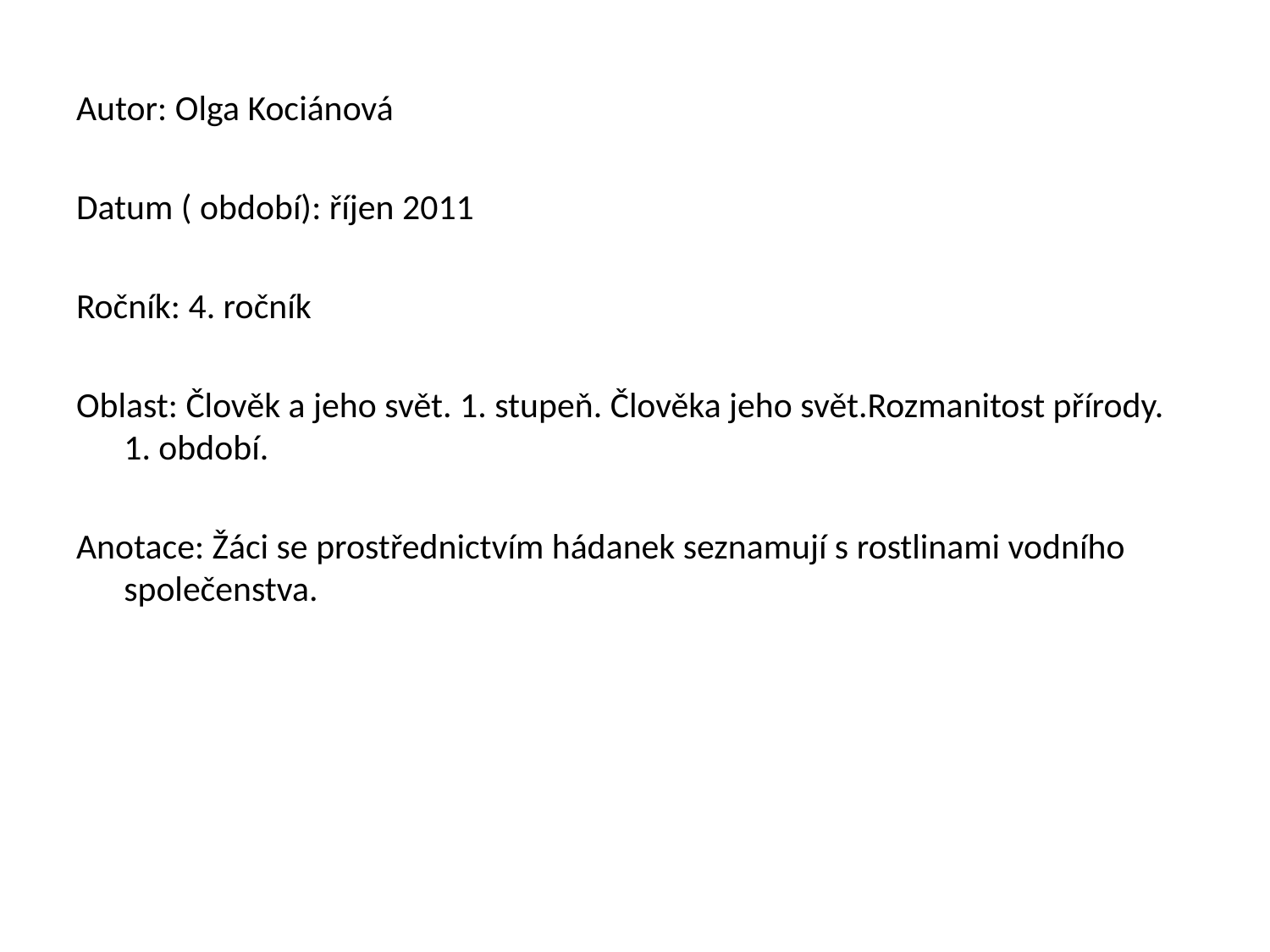

Autor: Olga Kociánová

Datum ( období): říjen 2011

Ročník: 4. ročník

Oblast: Člověk a jeho svět. 1. stupeň. Člověka jeho svět.Rozmanitost přírody. 1. období.

Anotace: Žáci se prostřednictvím hádanek seznamují s rostlinami vodního společenstva.